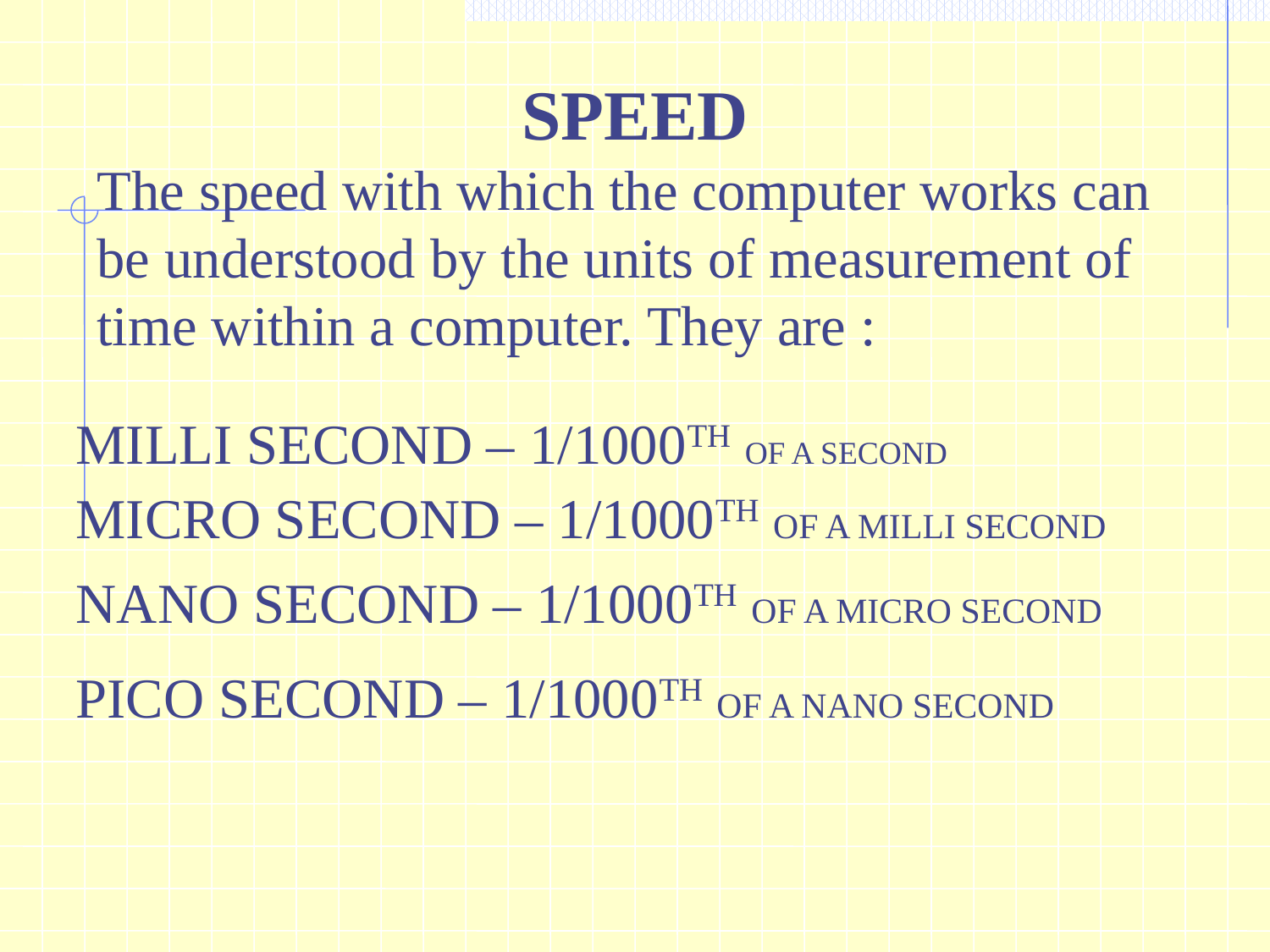

SPEED
The speed with which the computer works can be understood by the units of measurement of time within a computer. They are :
MILLI SECOND – 1/1000TH OF A SECOND
MICRO SECOND – 1/1000TH OF A MILLI SECOND
NANO SECOND – 1/1000TH OF A MICRO SECOND
PICO SECOND – 1/1000TH OF A NANO SECOND